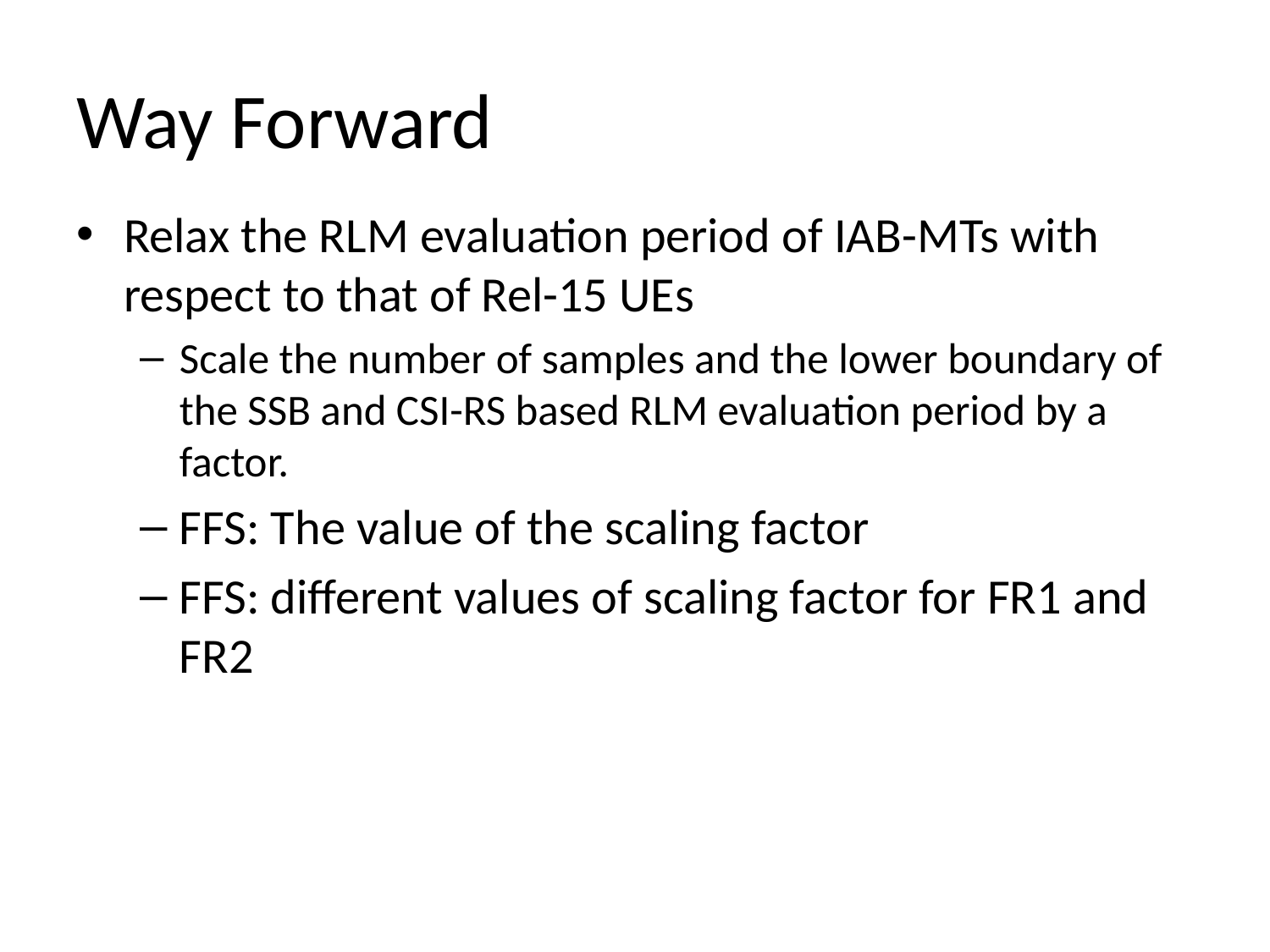

# Way Forward
Relax the RLM evaluation period of IAB-MTs with respect to that of Rel-15 UEs
Scale the number of samples and the lower boundary of the SSB and CSI-RS based RLM evaluation period by a factor.
FFS: The value of the scaling factor
FFS: different values of scaling factor for FR1 and FR2